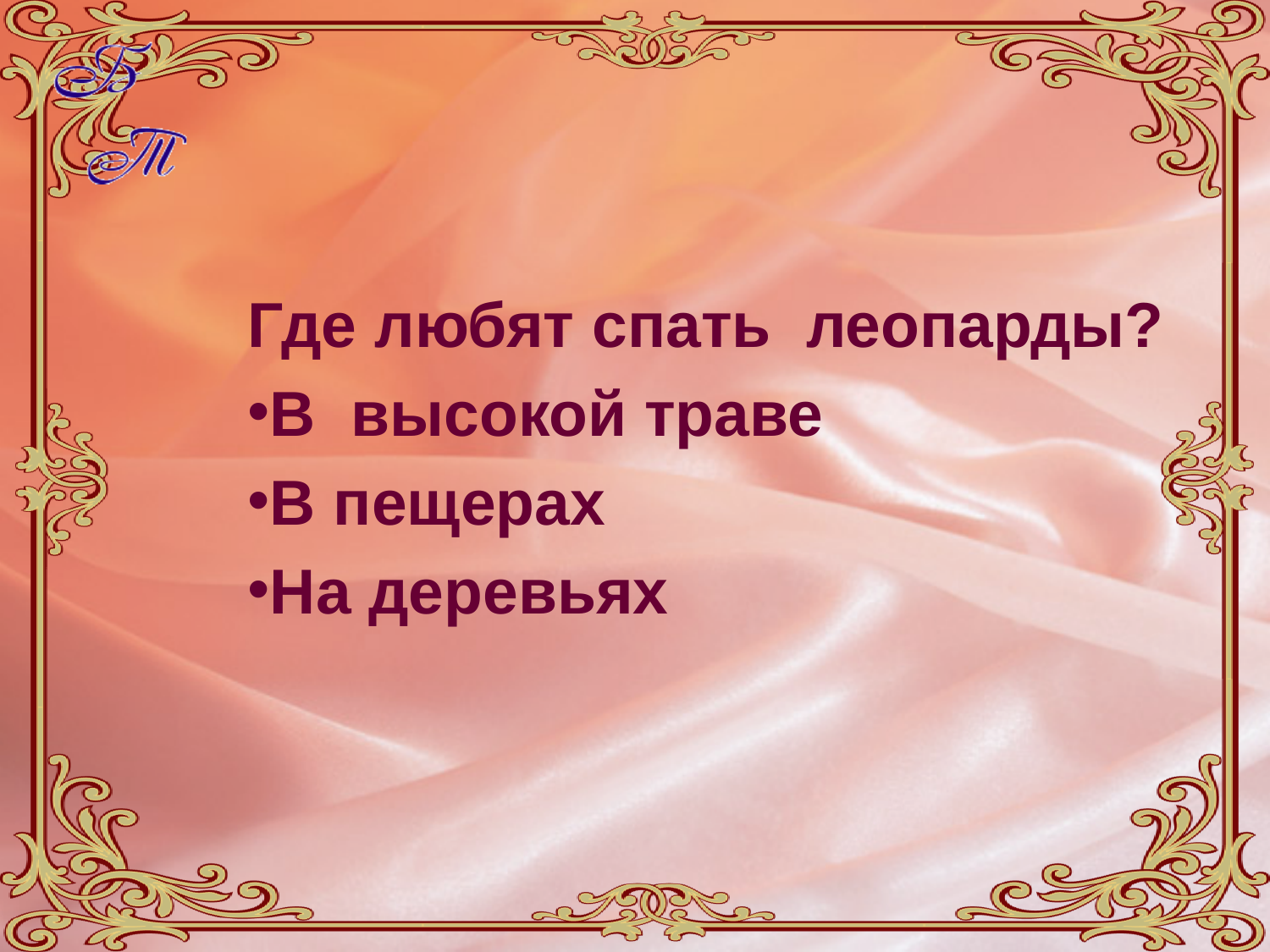

Где любят спать  леопарды?
В  высокой траве
В пещерах
На деревьях